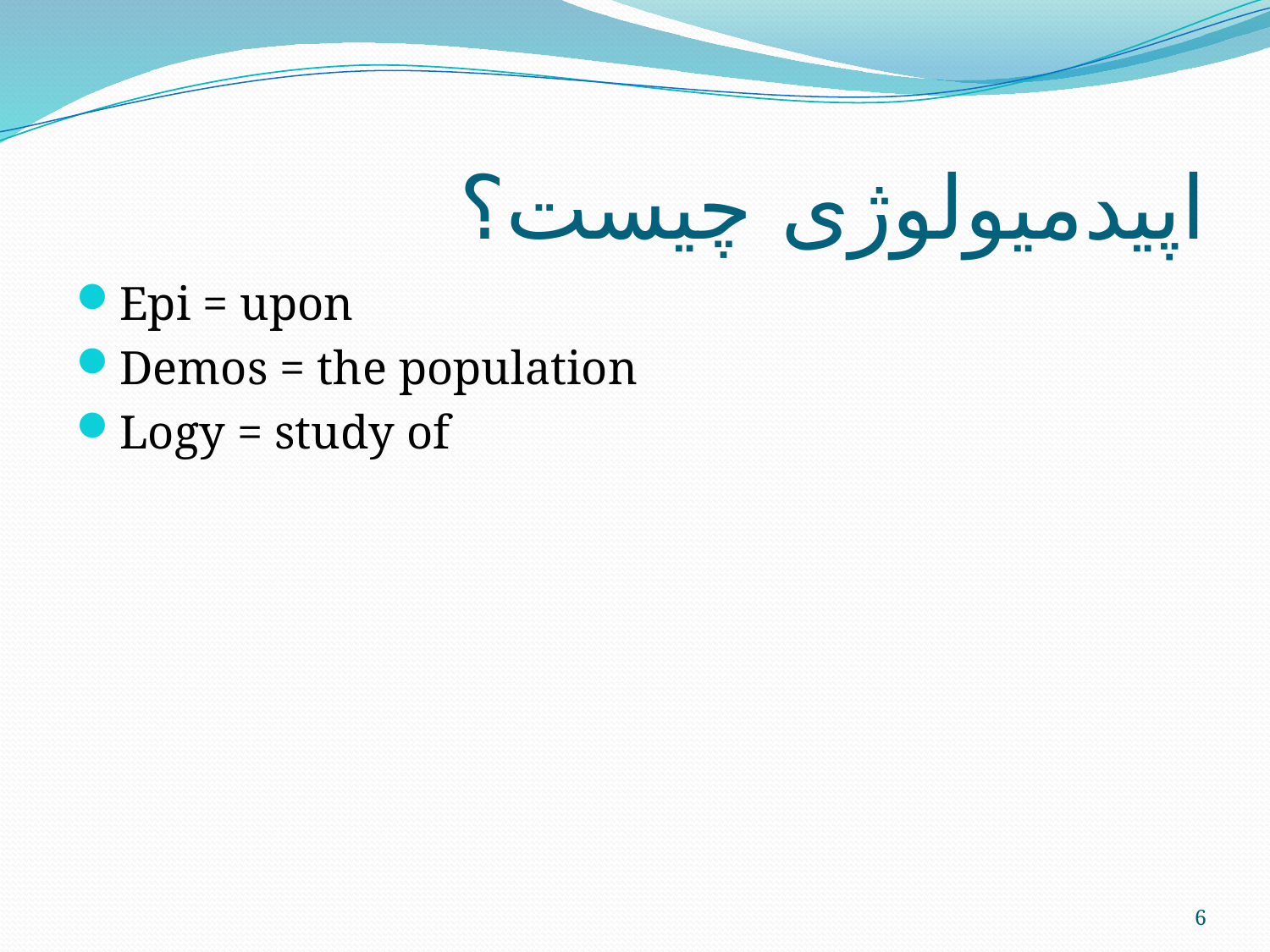

# اپیدمیولوژی چیست؟
Epi = upon
Demos = the population
Logy = study of
6